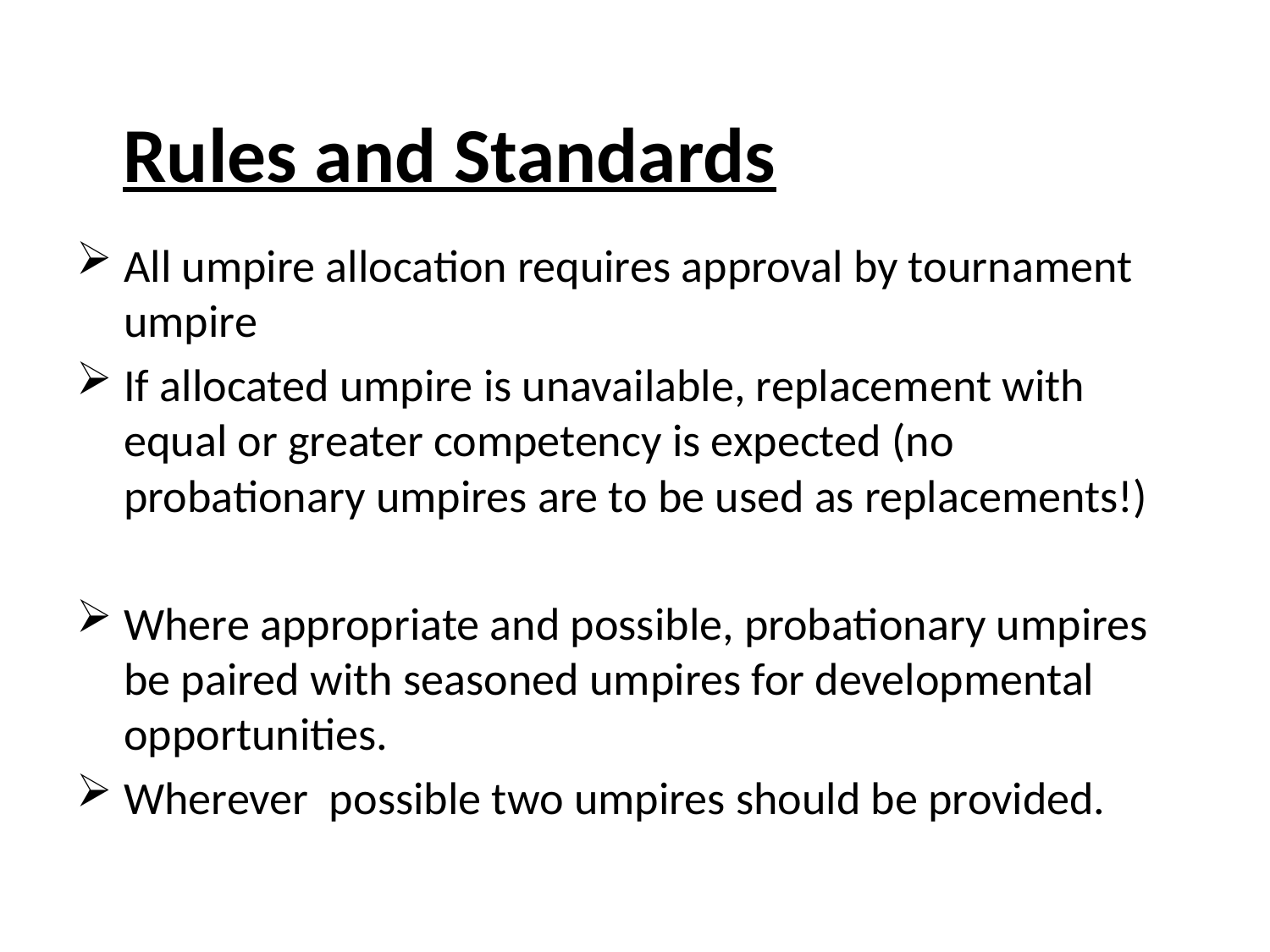

# Rules and Standards
All umpire allocation requires approval by tournament umpire
If allocated umpire is unavailable, replacement with equal or greater competency is expected (no probationary umpires are to be used as replacements!)

Where appropriate and possible, probationary umpires be paired with seasoned umpires for developmental opportunities.
Wherever  possible two umpires should be provided.